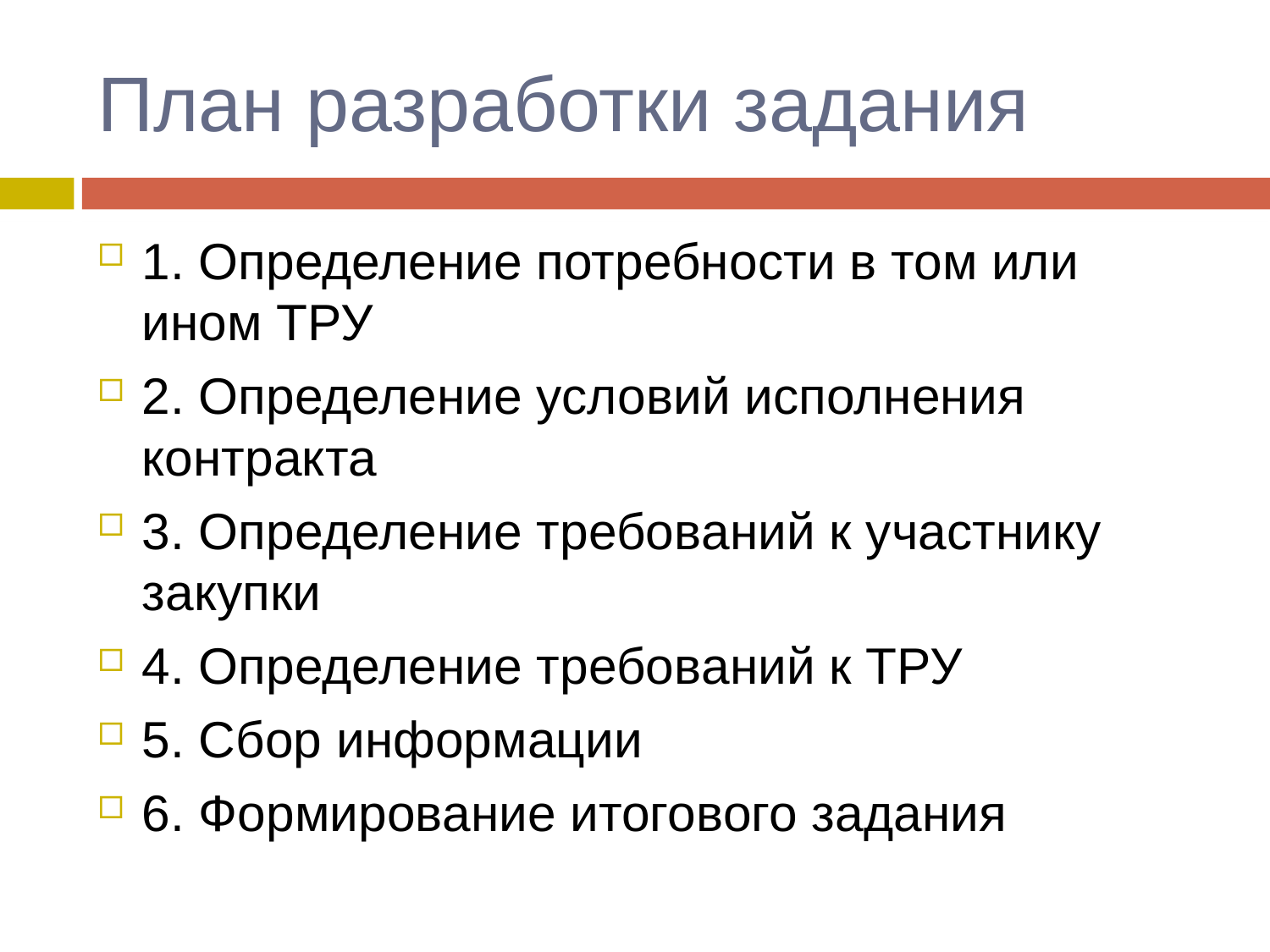

# План разработки задания
1. Определение потребности в том или ином ТРУ
2. Определение условий исполнения контракта
3. Определение требований к участнику закупки
4. Определение требований к ТРУ
5. Сбор информации
6. Формирование итогового задания